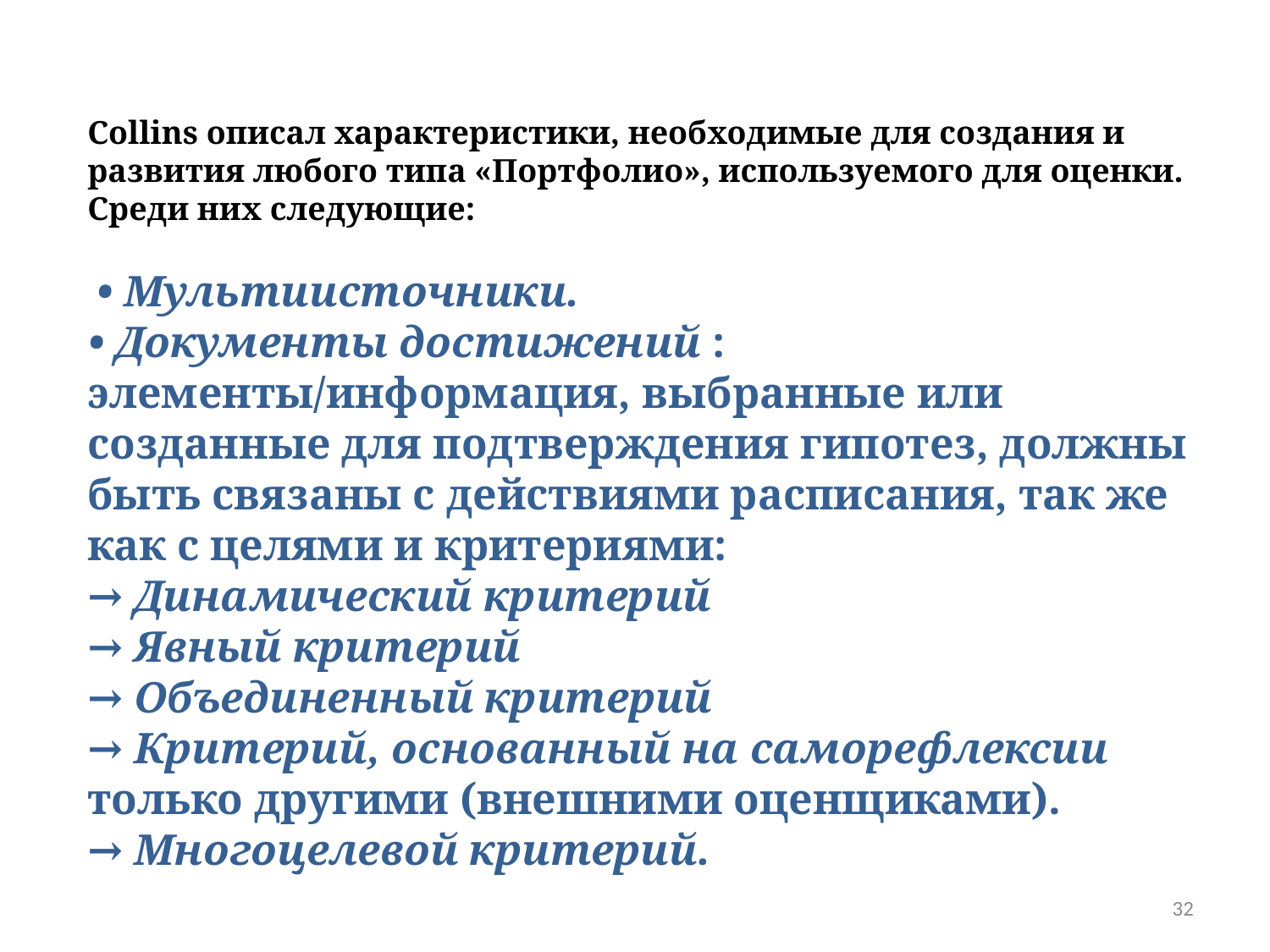

Collins описал характеристики, необходимые для создания и развития любого типа «Портфолио», используемого для оценки.
Среди них следующие:

 • Мультиисточники.
• Документы достижений : элементы/информация, выбранные или созданные для подтверждения гипотез, должны быть связаны с действиями расписания, так же как с целями и критериями:
→ Динамический критерий
→ Явный критерий
→ Объединенный критерий
→ Критерий, основанный на саморефлексии только другими (внешними оценщиками).
→ Многоцелевой критерий.

32